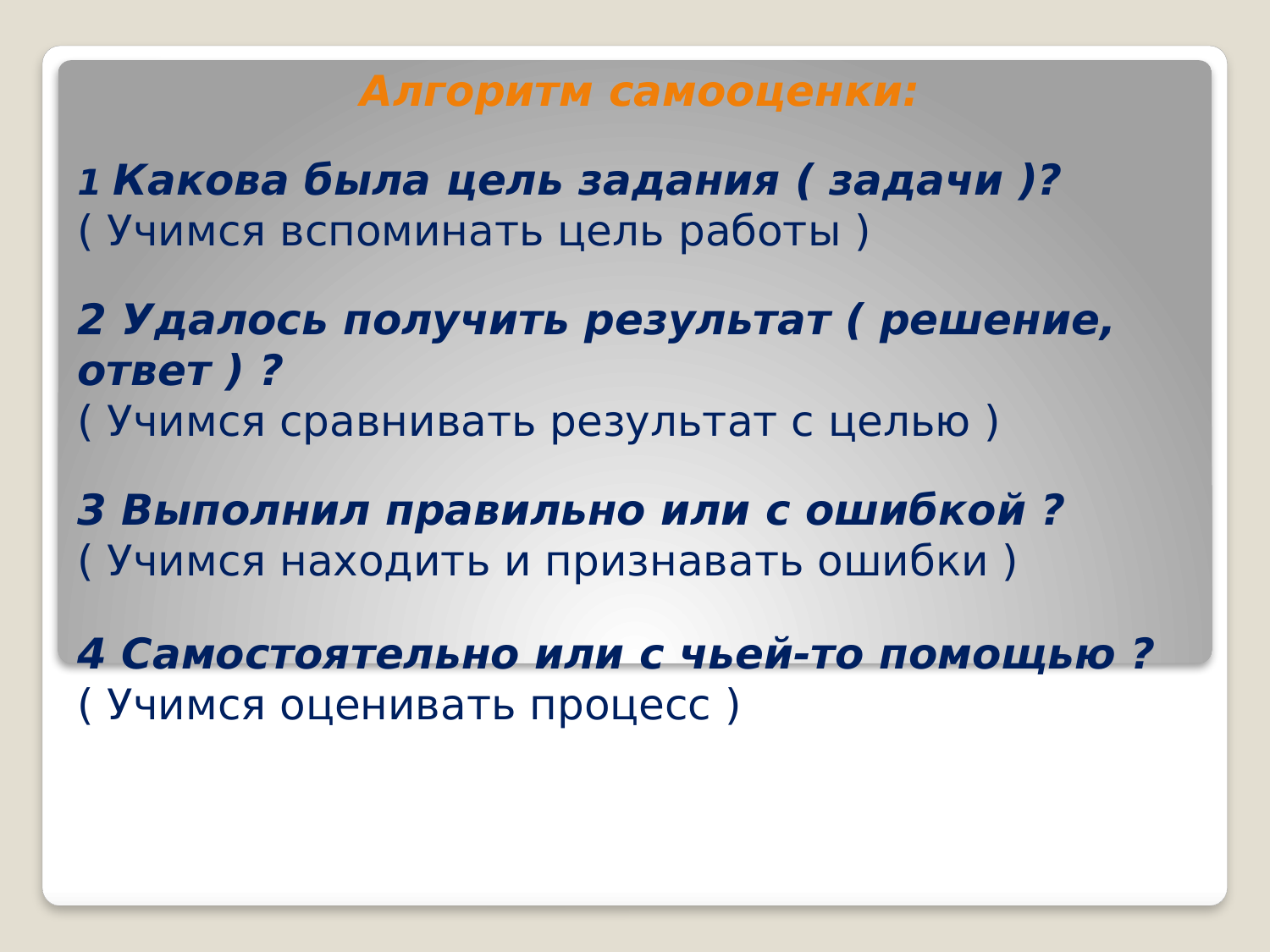

Алгоритм самооценки:

1 Какова была цель задания ( задачи )?
( Учимся вспоминать цель работы )

2 Удалось получить результат ( решение, ответ ) ?
( Учимся сравнивать результат с целью )

3 Выполнил правильно или с ошибкой ?
( Учимся находить и признавать ошибки )

4 Самостоятельно или с чьей-то помощью ?
( Учимся оценивать процесс )